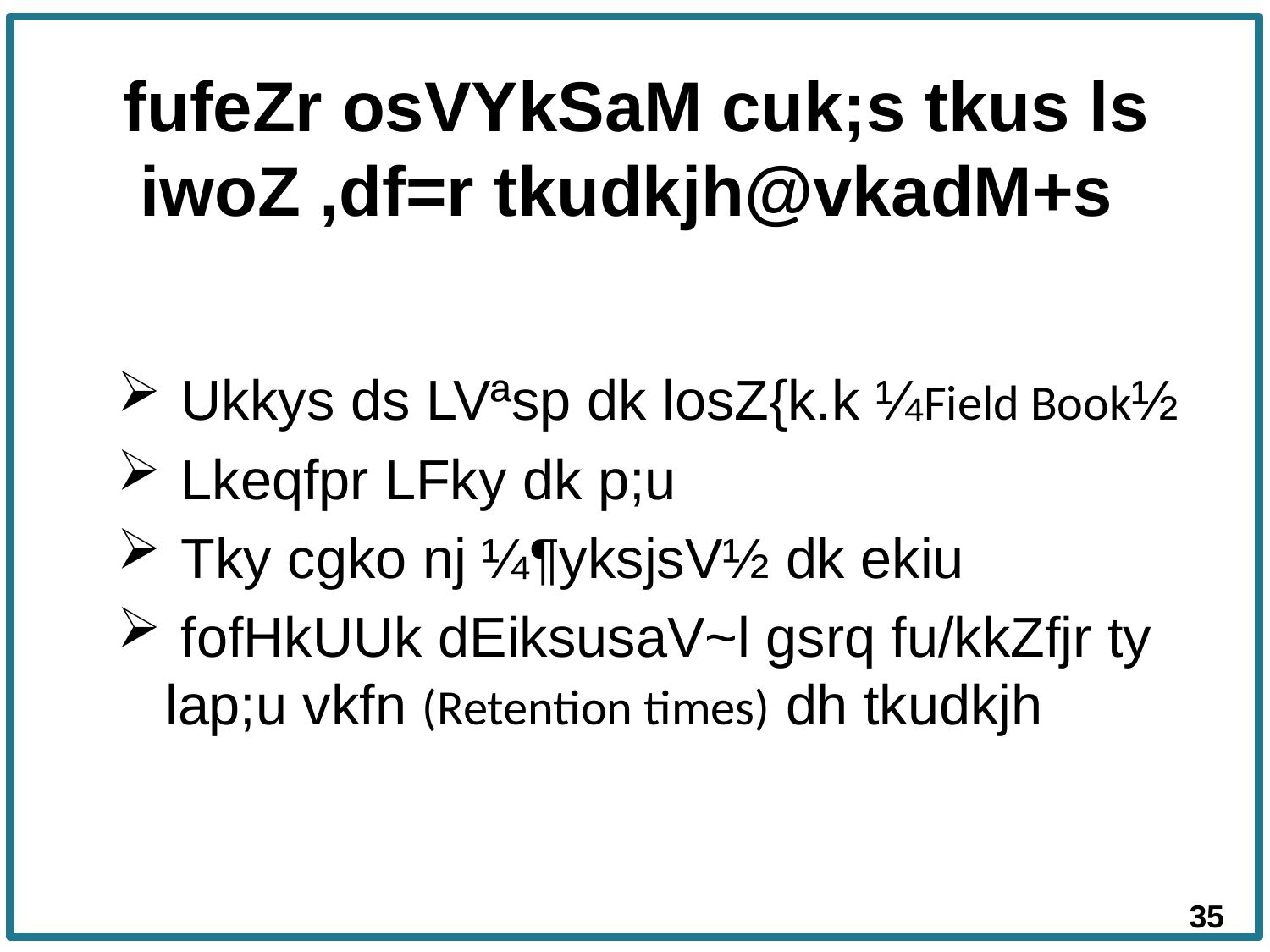

# fufeZr osVYkSaM cuk;s tkus ls iwoZ ,df=r tkudkjh@vkadM+s
 Ukkys ds LVªsp dk losZ{k.k ¼Field Book½
 Lkeqfpr LFky dk p;u
 Tky cgko nj ¼¶yksjsV½ dk ekiu
 fofHkUUk dEiksusaV~l gsrq fu/kkZfjr ty lap;u vkfn (Retention times) dh tkudkjh
35